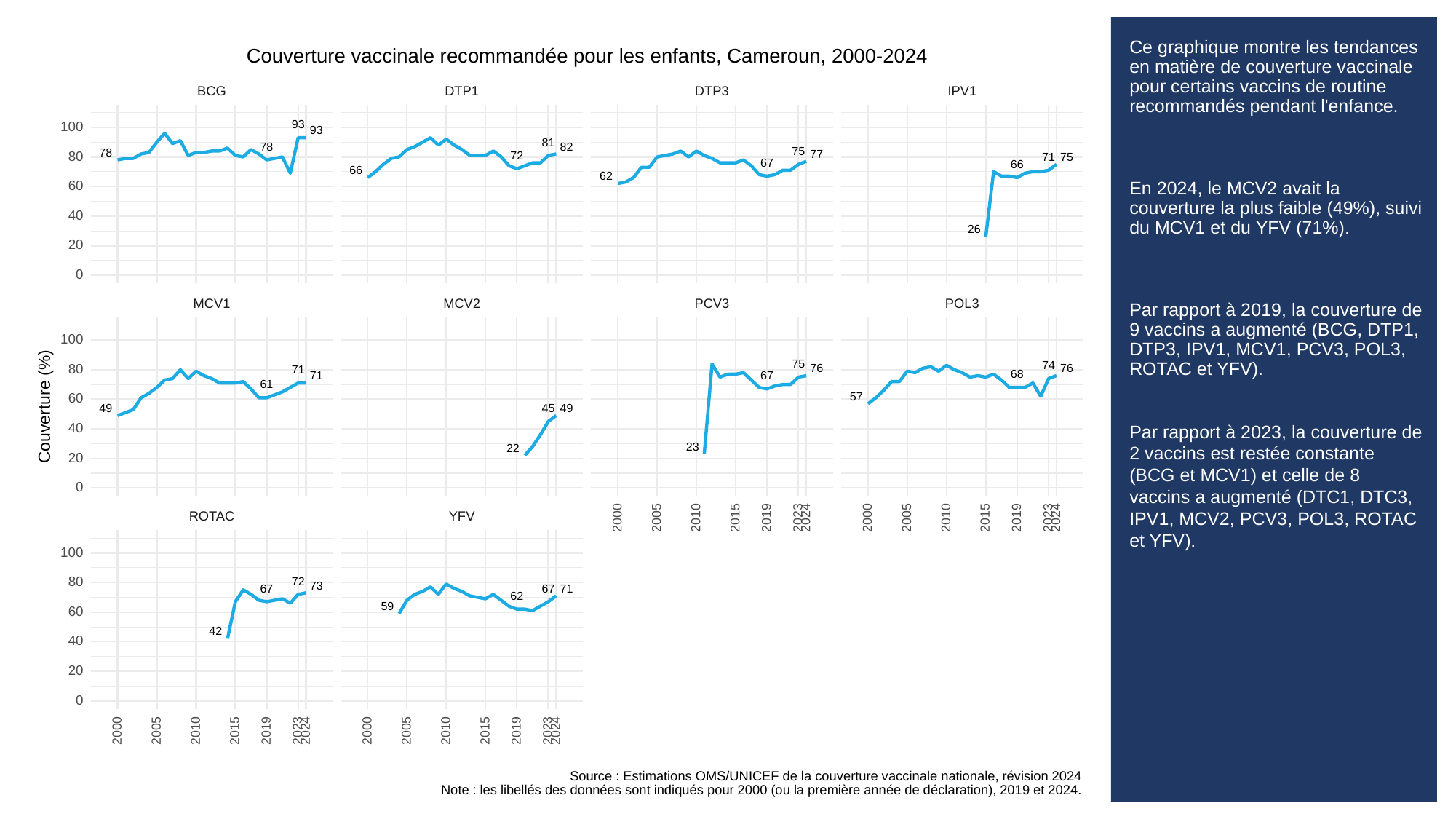

# Ce graphique montre les tendances en matière de couverture vaccinale pour certains vaccins de routine recommandés pendant l'enfance.

En 2024, le MCV2 avait la couverture la plus faible (49%), suivi du MCV1 et du YFV (71%).

Par rapport à 2019, la couverture de 9 vaccins a augmenté (BCG, DTP1, DTP3, IPV1, MCV1, PCV3, POL3, ROTAC et YFV).

Par rapport à 2023, la couverture de 2 vaccins est restée constante (BCG et MCV1) et celle de 8 vaccins a augmenté (DTC1, DTC3, IPV1, MCV2, PCV3, POL3, ROTAC et YFV).

Couverture vaccinale recommandée pour les enfants, Cameroun, 2000-2024
BCG
DTP3
DTP1
IPV1

93
100
93

81

82
78
75
78
77

80
72
75
71

67
66

66

62
60

40

26

20

0

POL3
PCV3
MCV1
MCV2

100

75
74

76
76
80

71

68
67
71
61

57
60
Couverture (%)

49
49
45

40

23

22
20

0

ROTAC
YFV
2023
2023
2000
2005
2010
2015
2019
2024
2000
2005
2010
2015
2019
2024

100

80
72
73

67
67
71

62

59
60

42
40

20

0

2023
2023
2000
2005
2010
2015
2019
2024
2000
2005
2010
2015
2019
2024
Source : Estimations OMS/UNICEF de la couverture vaccinale nationale, révision 2024
Note : les libellés des données sont indiqués pour 2000 (ou la première année de déclaration), 2019 et 2024.